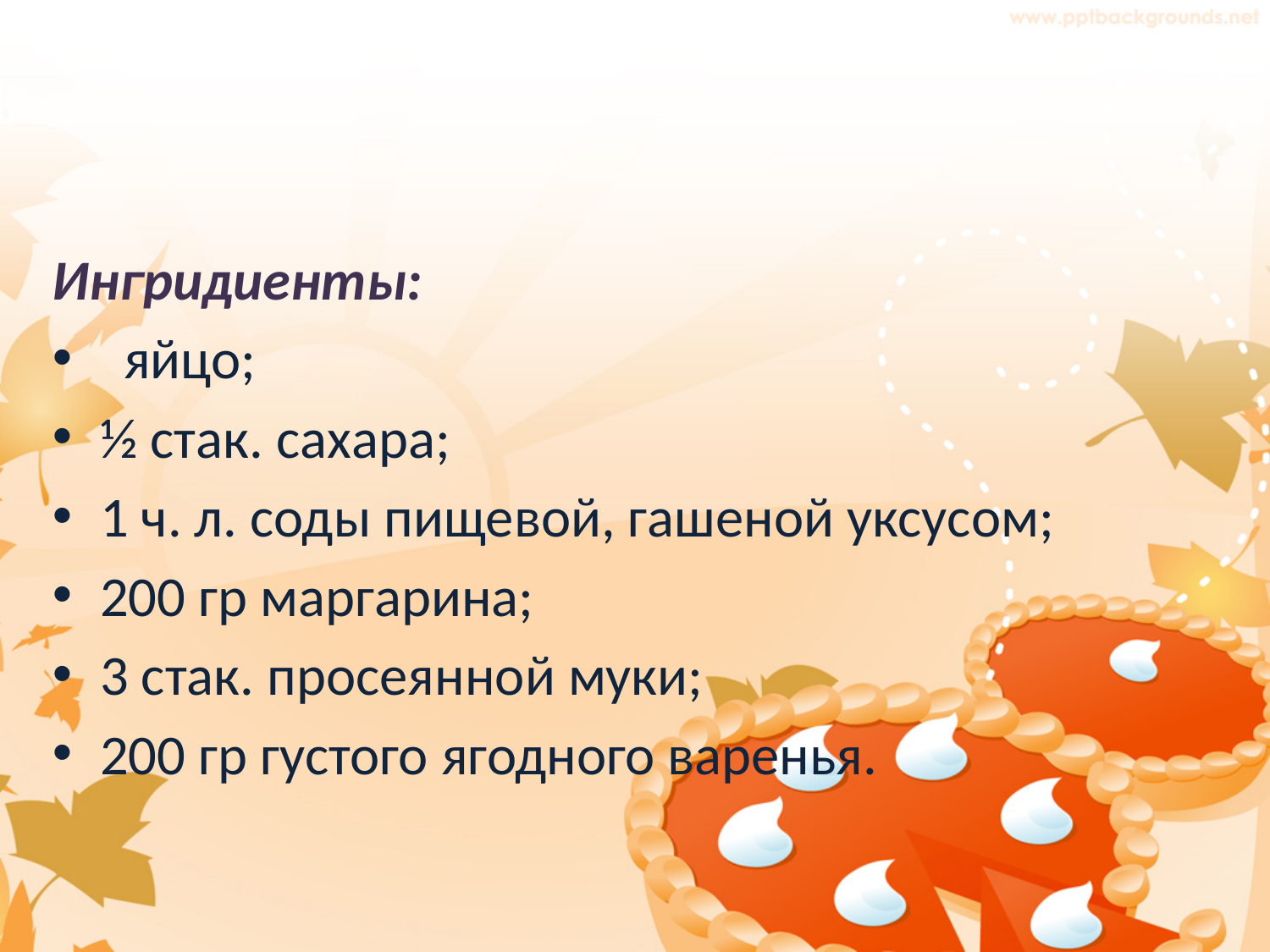

Ингридиенты:
яйцо;
½ стак. сахара;
1 ч. л. соды пищевой, гашеной уксусом;
200 гр маргарина;
3 стак. просеянной муки;
200 гр густого ягодного варенья.